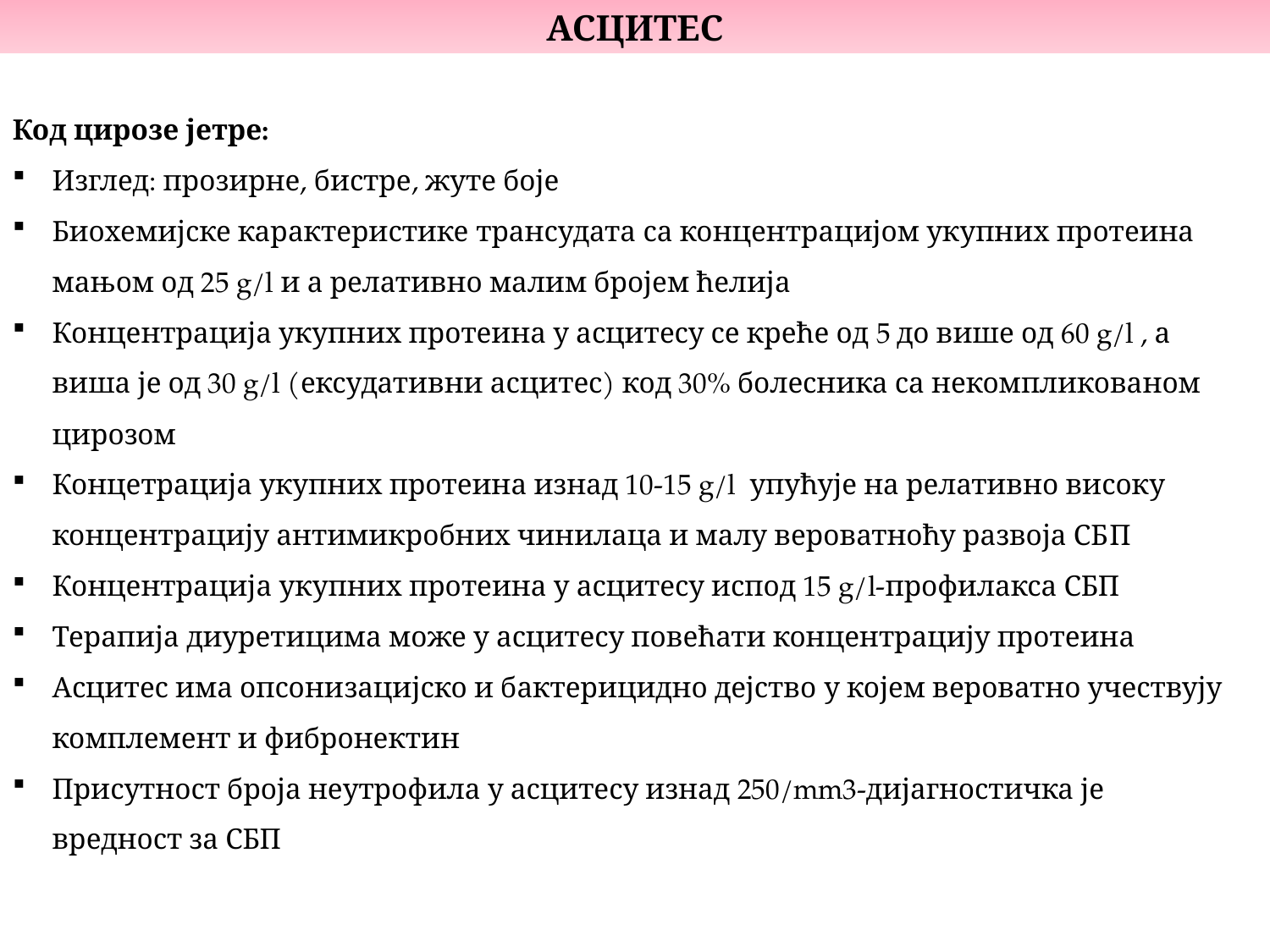

АСЦИТЕС
Код цирозе јетре:
Изглед: прозирне, бистре, жуте боје
Биохемијске карактеристике трансудата са концентрацијом укупних протеина мањом од 25 g/l и а релативно малим бројем ћелија
Концентрација укупних протеина у асцитесу се креће од 5 до више од 60 g/l , а виша је од 30 g/l (ексудативни асцитес) код 30% болесника са некомпликованом цирозом
Концетрација укупних протеина изнад 10-15 g/l  упућује на релативно високу концентрацију антимикробних чинилаца и малу вероватноћу развоја СБП
Концентрација укупних протеина у асцитесу испод 15 g/l-профилакса СБП
Терапија диуретицима може у асцитесу повећати концентрацију протеина
Асцитес има опсонизацијско и бактерицидно дејство у којем вероватно учествују комплемент и фибронектин
Присутност броја неутрофила у асцитесу изнад 250/mm3-дијагностичка је вредност за СБП